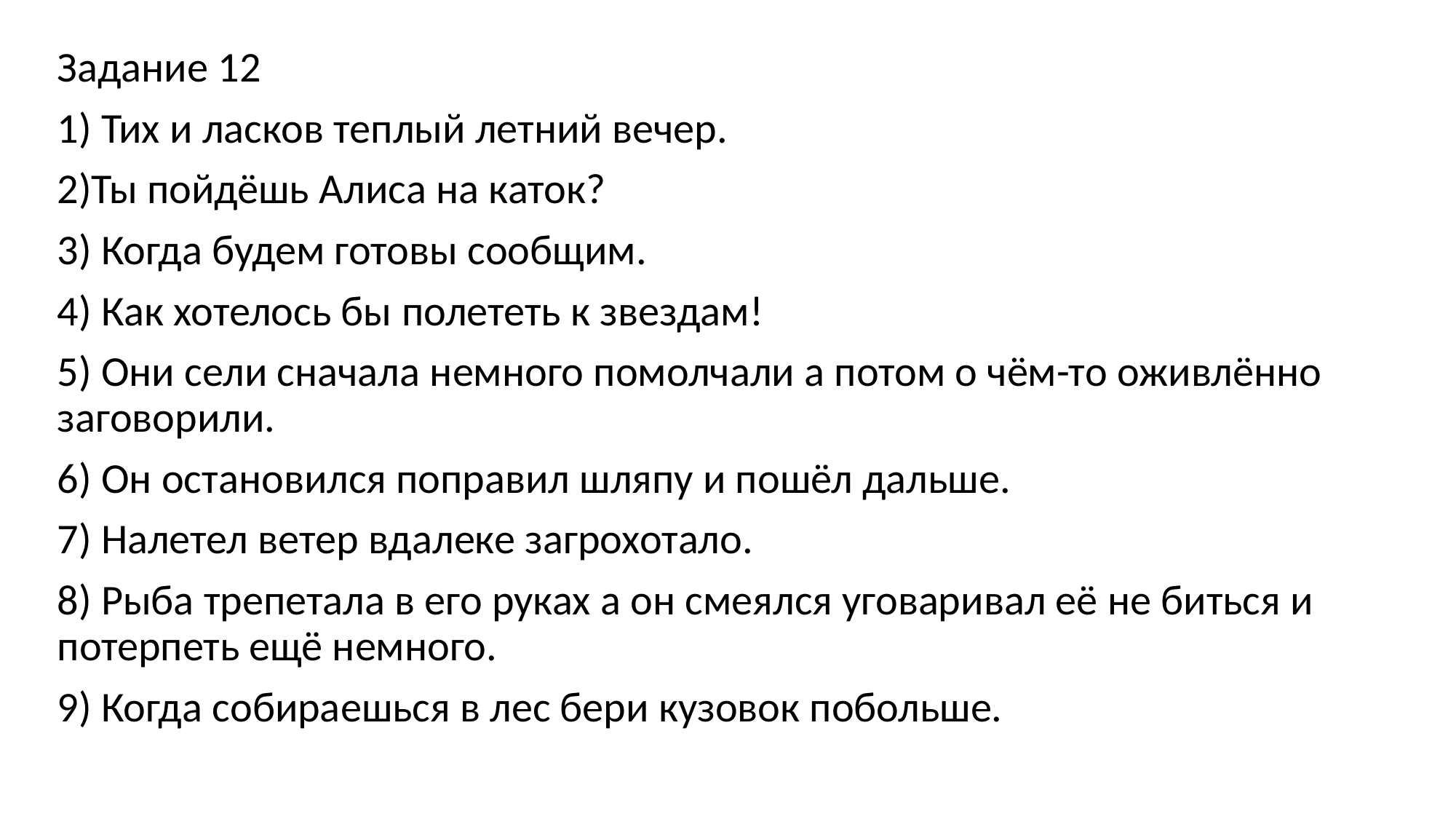

Задание 12
1) Тих и ласков теплый летний вечер.
2)Ты пойдёшь Алиса на каток?
3) Когда будем готовы сообщим.
4) Как хотелось бы полететь к звездам!
5) Они сели сначала немного помолчали а потом о чём-то оживлённо заговорили.
6) Он остановился поправил шляпу и пошёл дальше.
7) Налетел ветер вдалеке загрохотало.
8) Рыба трепетала в его руках а он смеялся уговаривал её не биться и потерпеть ещё немного.
9) Когда собираешься в лес бери кузовок побольше.